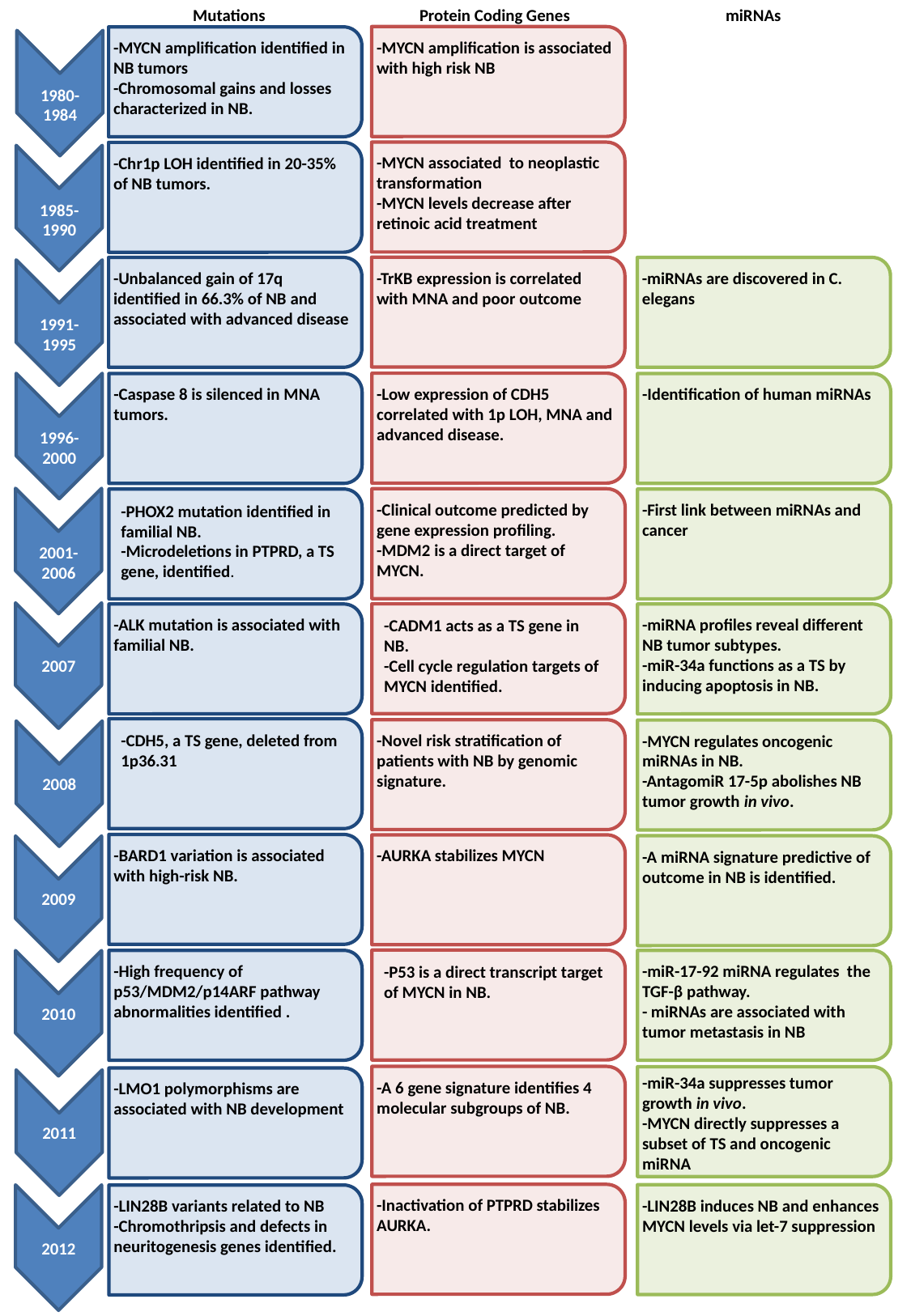

-MYCN amplification is associated with high risk NB
-MYCN amplification identified in NB tumors
-Chromosomal gains and losses characterized in NB.
Mutations
Protein Coding Genes
miRNAs
1980-1984
-MYCN associated  to neoplastic transformation
-MYCN levels decrease after retinoic acid treatment
-Chr1p LOH identified in 20-35% of NB tumors.
1985-1990
-TrKB expression is correlated with MNA and poor outcome

-Unbalanced gain of 17q identified in 66.3% of NB and associated with advanced disease
-miRNAs are discovered in C. elegans
1991-1995
-Low expression of CDH5 correlated with 1p LOH, MNA and advanced disease.
-Caspase 8 is silenced in MNA tumors.

-Identification of human miRNAs
1996-2000
-Clinical outcome predicted by gene expression profiling.
-MDM2 is a direct target of MYCN.

-PHOX2 mutation identified in  familial NB.
-Microdeletions in PTPRD, a TS gene, identified.
-First link between miRNAs and cancer
2001-2006
-CADM1 acts as a TS gene in NB.
-Cell cycle regulation targets of MYCN identified.
-ALK mutation is associated with familial NB.
-miRNA profiles reveal different NB tumor subtypes.
-miR-34a functions as a TS by inducing apoptosis in NB.
2007
-CDH5, a TS gene, deleted from 1p36.31
-Novel risk stratification of patients with NB by genomic signature.
-MYCN regulates oncogenic miRNAs in NB.
-AntagomiR 17-5p abolishes NB tumor growth in vivo.
2008
-BARD1 variation is associated  with high-risk NB.
-AURKA stabilizes MYCN
-A miRNA signature predictive of outcome in NB is identified.
2009
-P53 is a direct transcript target of MYCN in NB.
-High frequency of p53/MDM2/p14ARF pathway abnormalities identified .
-miR-17-92 miRNA regulates  the TGF-β pathway.
- miRNAs are associated with tumor metastasis in NB

2010
-A 6 gene signature identifies 4 molecular subgroups of NB.
-miR-34a suppresses tumor growth in vivo.
-MYCN directly suppresses a subset of TS and oncogenic miRNA
-LMO1 polymorphisms are associated with NB development
2011
-Inactivation of PTPRD stabilizes AURKA.
-LIN28B induces NB and enhances MYCN levels via let-7 suppression
-LIN28B variants related to NB
-Chromothripsis and defects in neuritogenesis genes identified.
2012